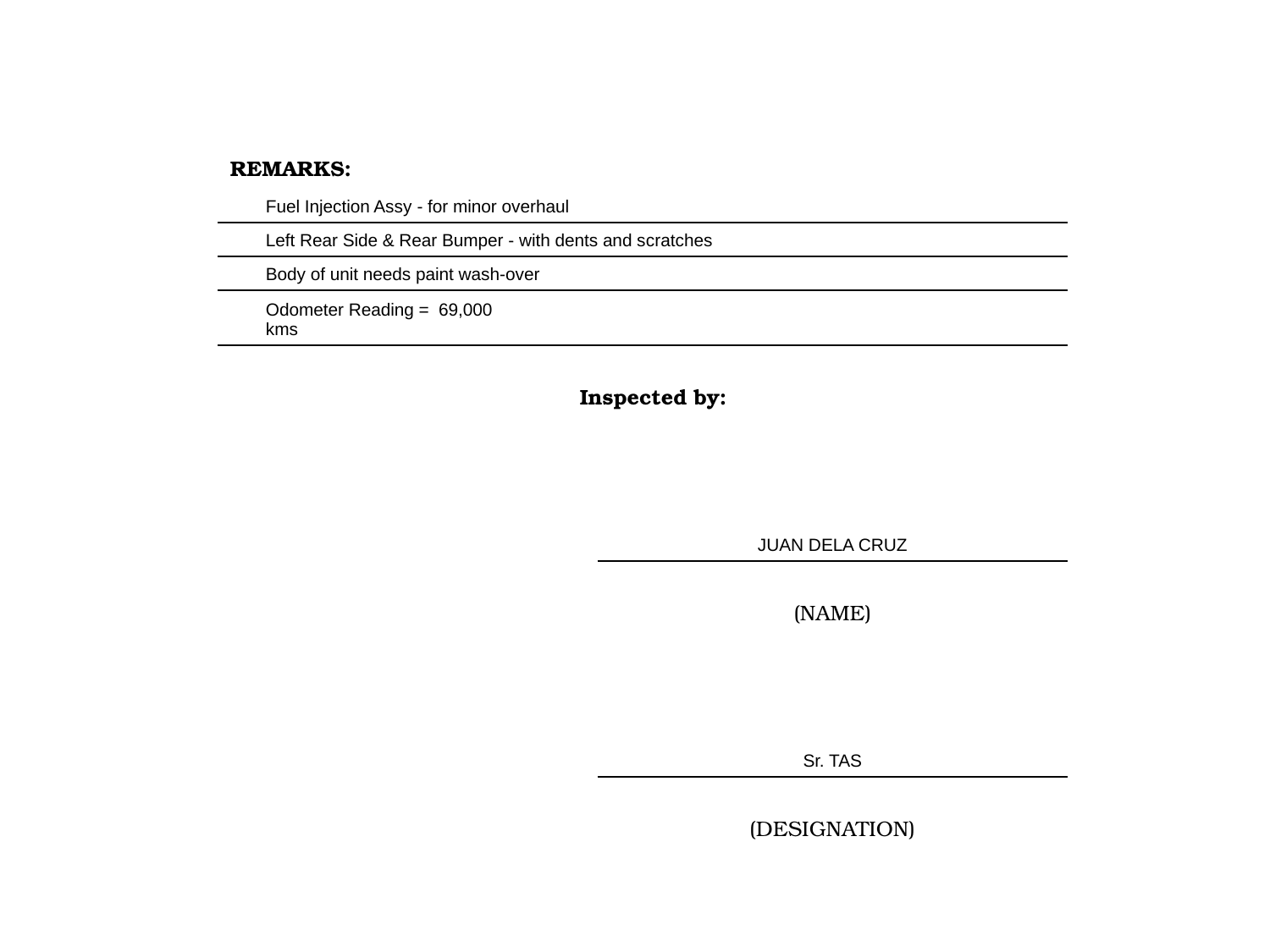

| REMARKS: |  |  |  |  |  |  |  |  |
| --- | --- | --- | --- | --- | --- | --- | --- | --- |
|  | Fuel Injection Assy - for minor overhaul |  |  |  |  |  |  |  |
|  | Left Rear Side & Rear Bumper - with dents and scratches |  |  |  |  |  |  |  |
|  | Body of unit needs paint wash-over |  |  |  |  |  |  |  |
|  | Odometer Reading = 69,000 kms |  |  |  |  |  |  |  |
|  |  |  | Inspected by: |  |  |  |  |  |
|  |  |  |  |  |  |  |  |  |
|  |  |  |  | JUAN DELA CRUZ |  |  |  |  |
|  |  |  |  | (NAME) |  |  |  |  |
|  |  |  |  |  |  |  |  |  |
|  |  |  |  | Sr. TAS |  |  |  |  |
|  |  |  |  | (DESIGNATION) |  |  |  |  |